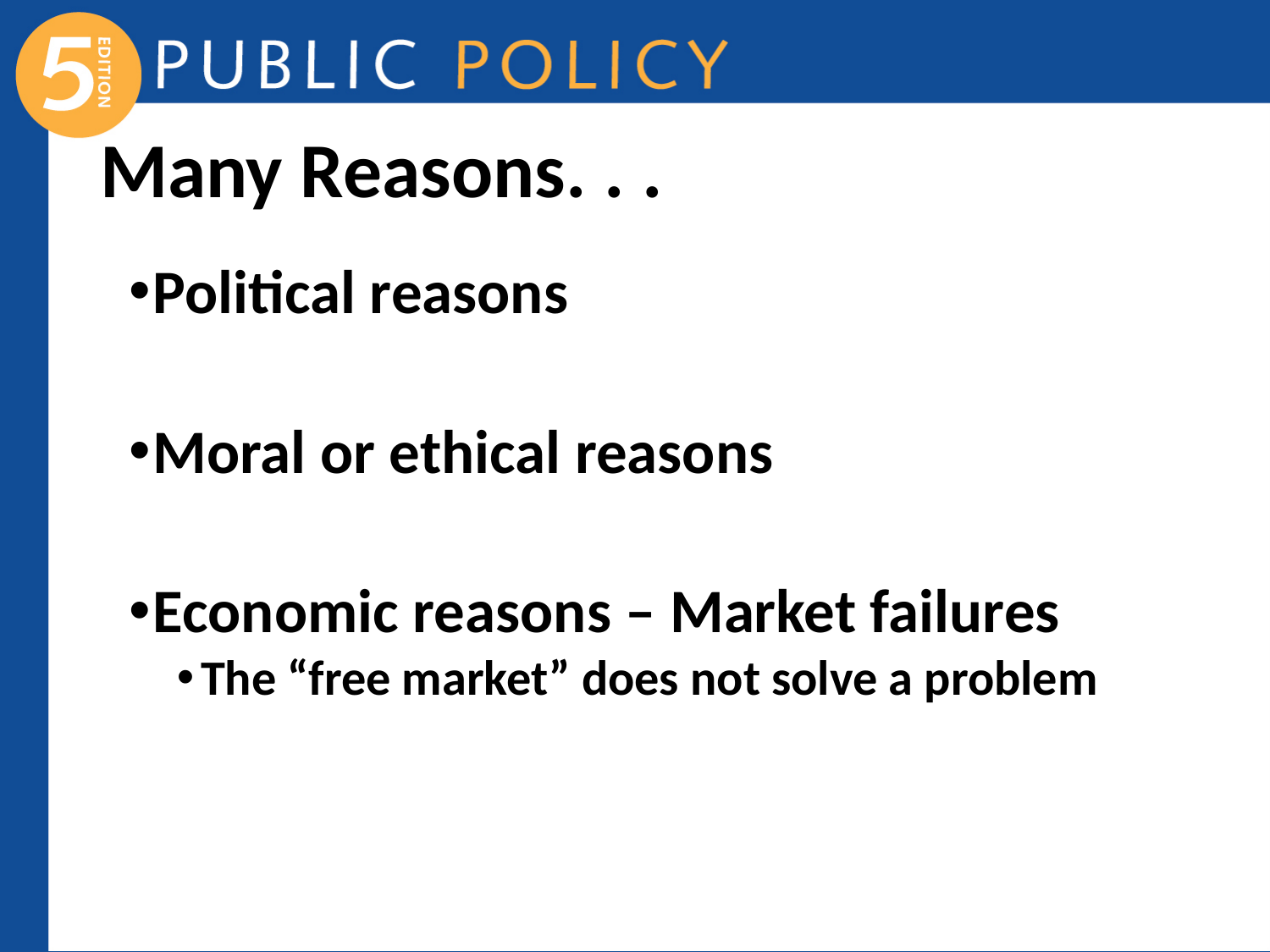

# Many Reasons. . .
Political reasons

Moral or ethical reasons

Economic reasons – Market failures
The “free market” does not solve a problem